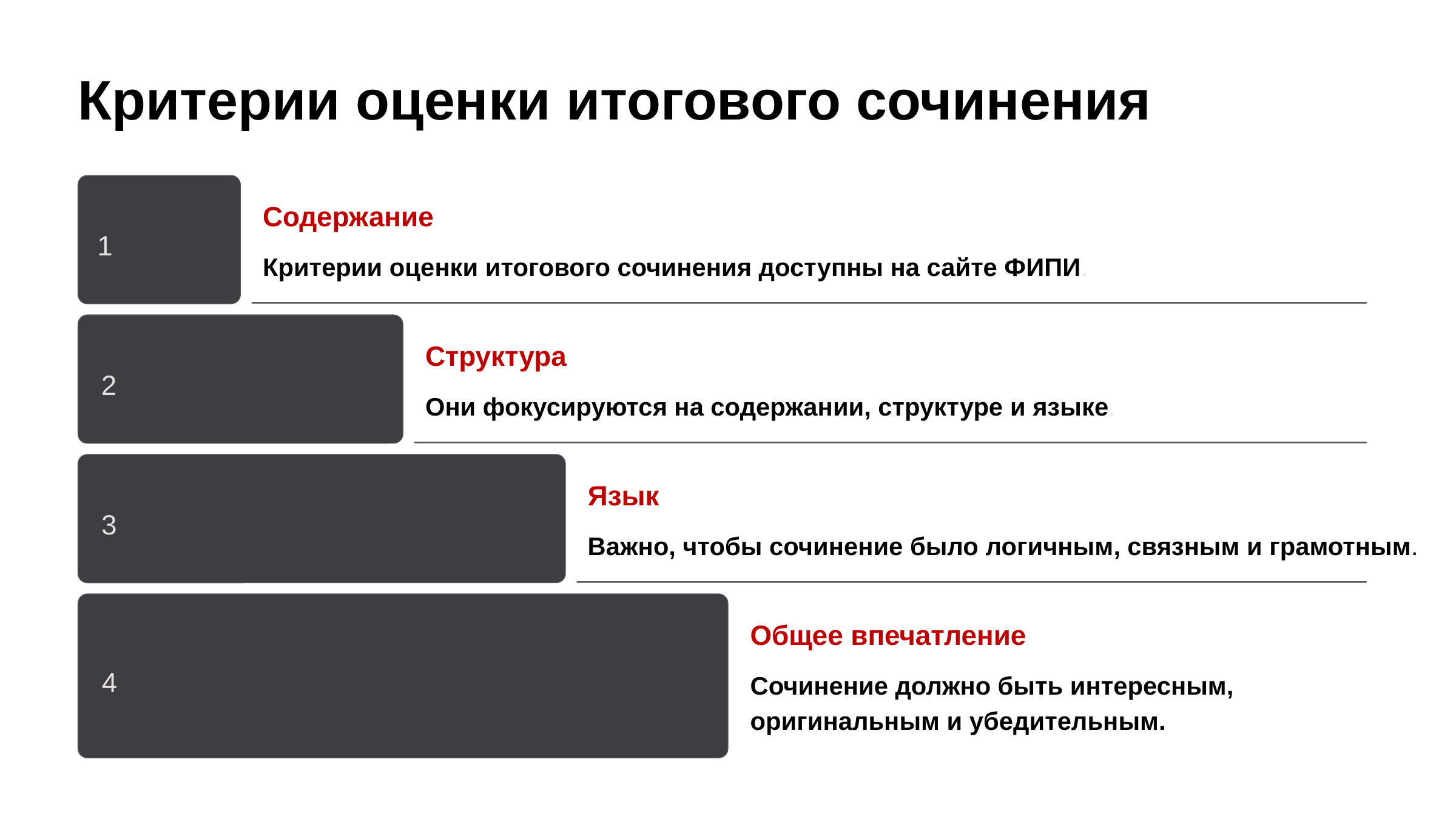

Критерии оценки итогового сочинения

Содержание
1
Критерии оценки итогового сочинения доступны на сайте ФИПИ.

Структура
2
Они фокусируются на содержании, структуре и языке.

Язык
3
Важно, чтобы сочинение было логичным, связным и грамотным.

Общее впечатление
4
Сочинение должно быть интересным, оригинальным и убедительным.